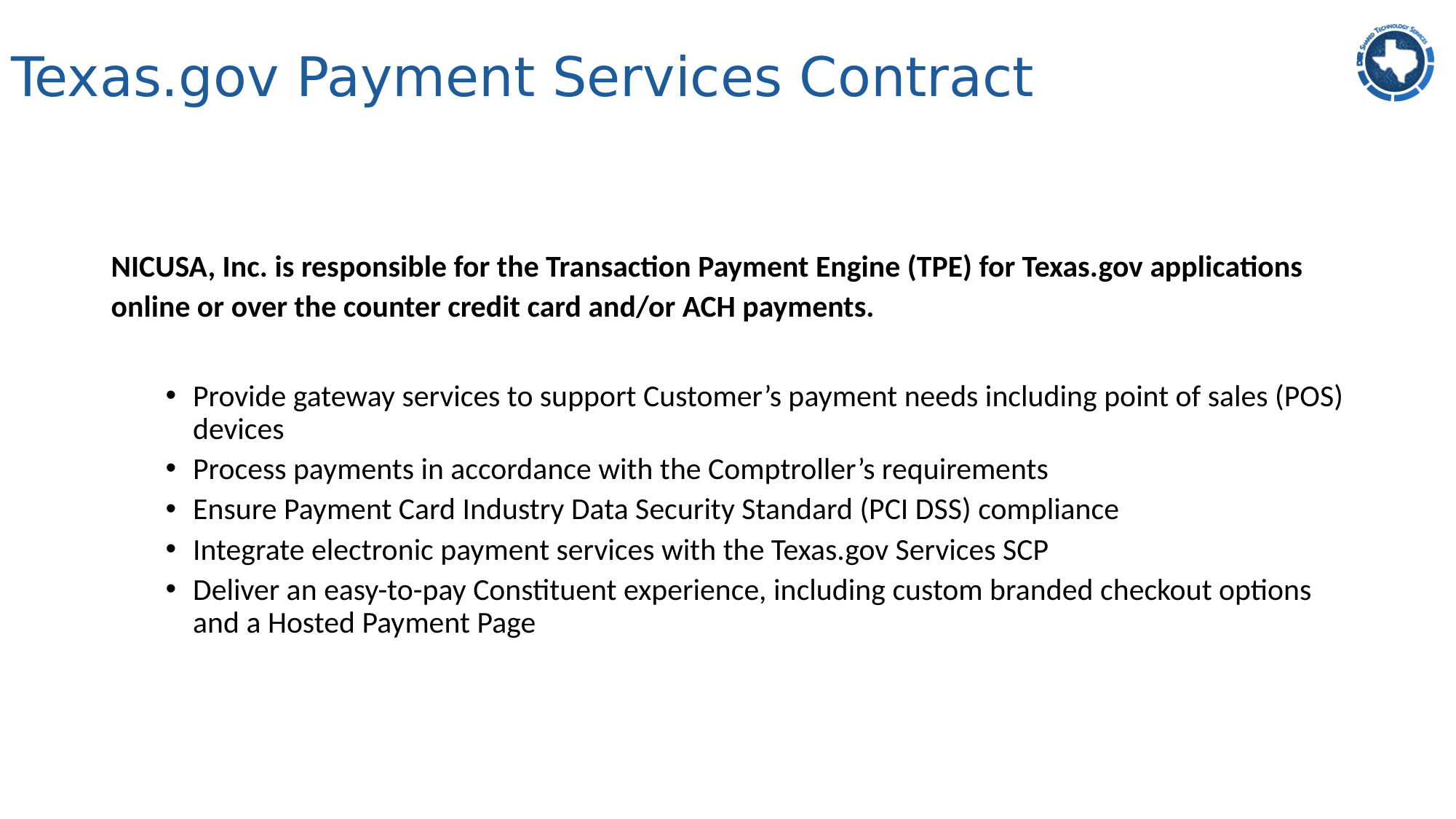

# Texas.gov Payment Services Contract
NICUSA, Inc. is responsible for the Transaction Payment Engine (TPE) for Texas.gov applications online or over the counter credit card and/or ACH payments.

Provide gateway services to support Customer’s payment needs including point of sales (POS) devices
Process payments in accordance with the Comptroller’s requirements
Ensure Payment Card Industry Data Security Standard (PCI DSS) compliance
Integrate electronic payment services with the Texas.gov Services SCP
Deliver an easy-to-pay Constituent experience, including custom branded checkout options and a Hosted Payment Page